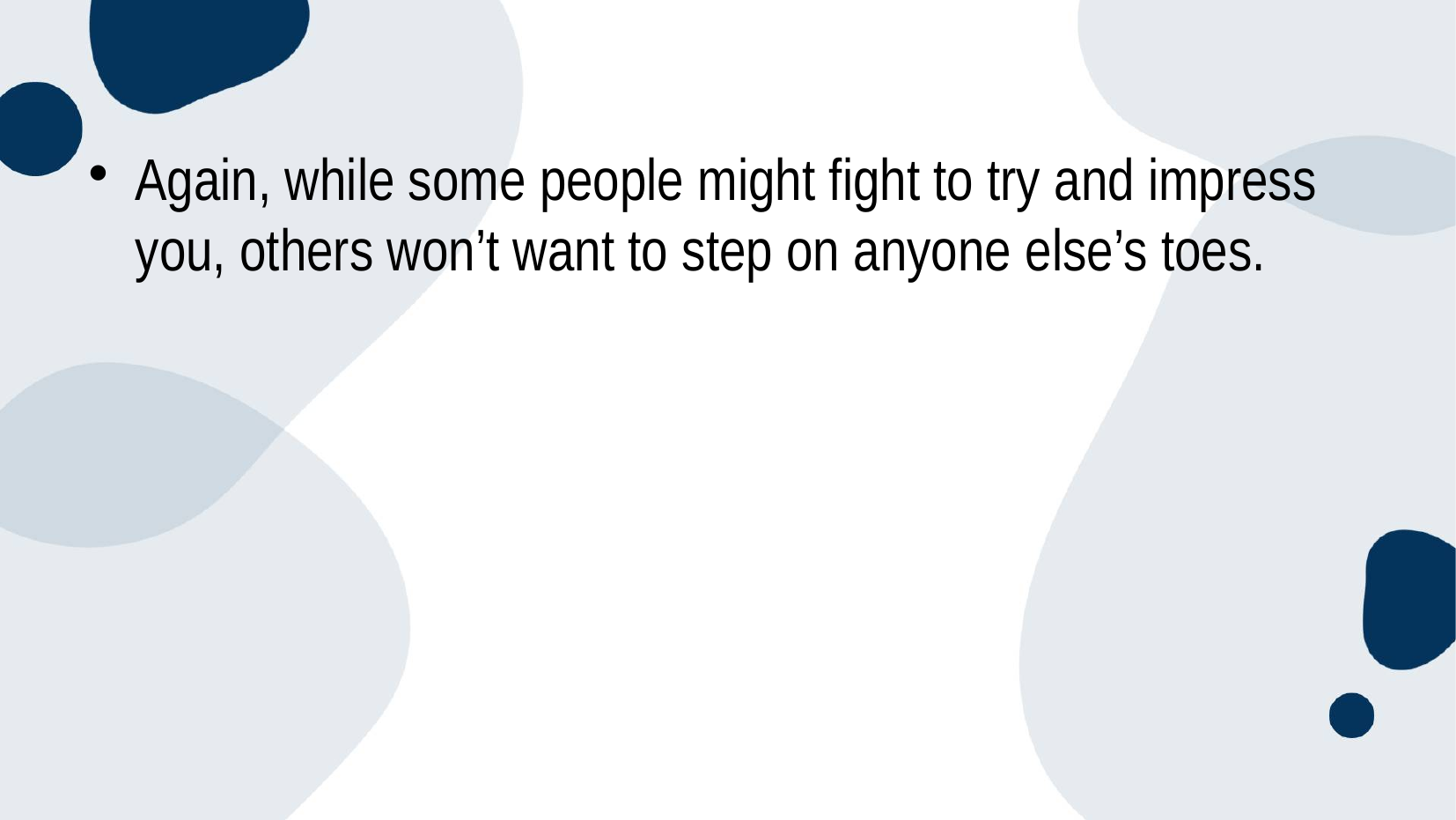

#
Again, while some people might fight to try and impress you, others won’t want to step on anyone else’s toes.